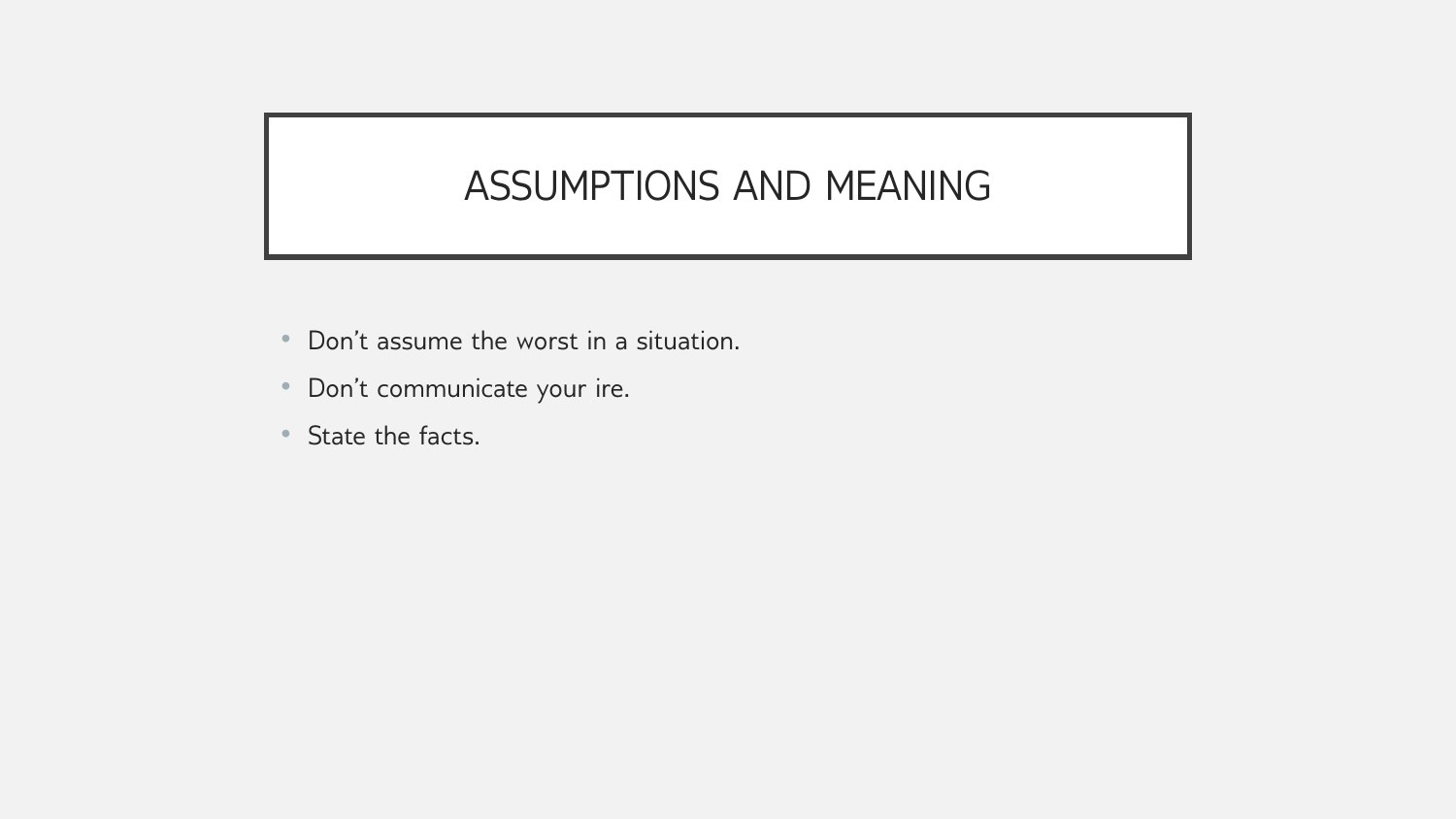

# ASSUMPTIONS AND MEANING
Don’t assume the worst in a situation.
Don’t communicate your ire.
State the facts.